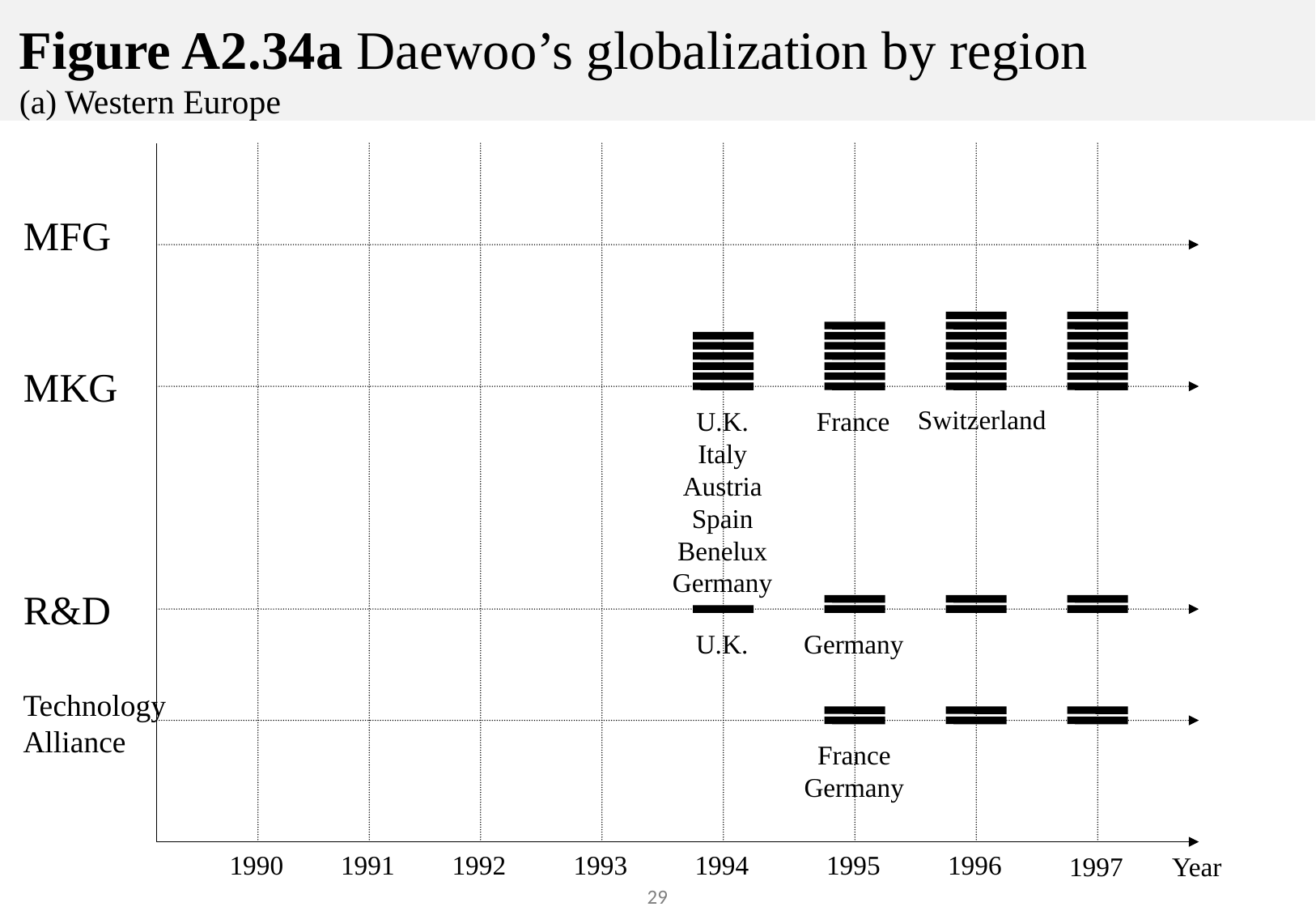

# Figure A2.34a Daewoo’s globalization by region (a) Western Europe

MFG

MKG

Switzerland
U.K.
Italy
Austria
Spain
Benelux
Germany
France
R&D

U.K.
Germany
Technology
Alliance

France
Germany
1990
1991
1992
1993
1994
1995
1996
1997
Year